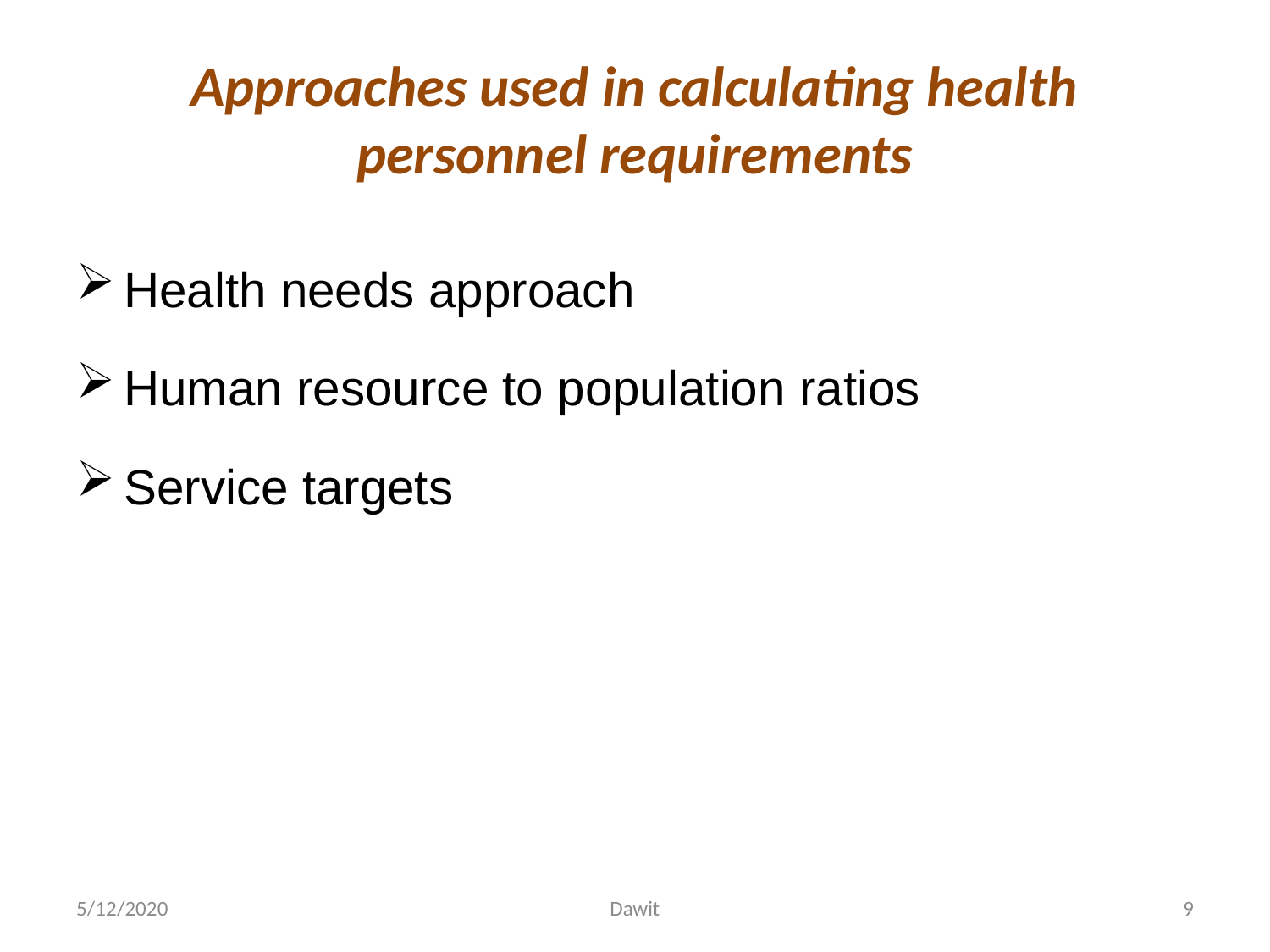

# Approaches used in calculating health personnel requirements
Health needs approach
Human resource to population ratios
Service targets
5/12/2020
Dawit
9